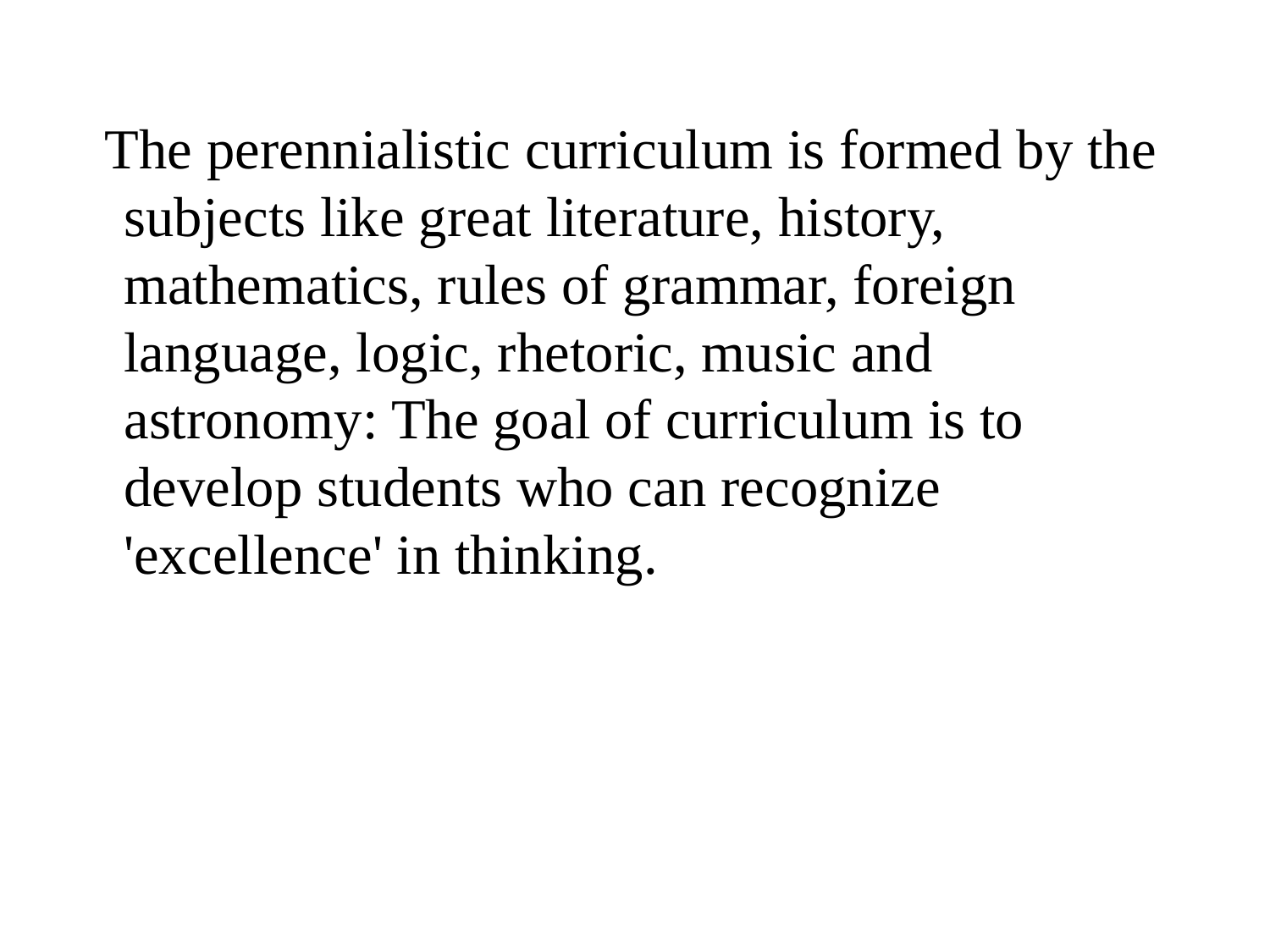

#
  The perennialistic curriculum is formed by the subjects like great literature, history, mathematics, rules of grammar, foreign language, logic, rhetoric, music and astronomy: The goal of curriculum is to develop students who can recognize 'excellence' in thinking.